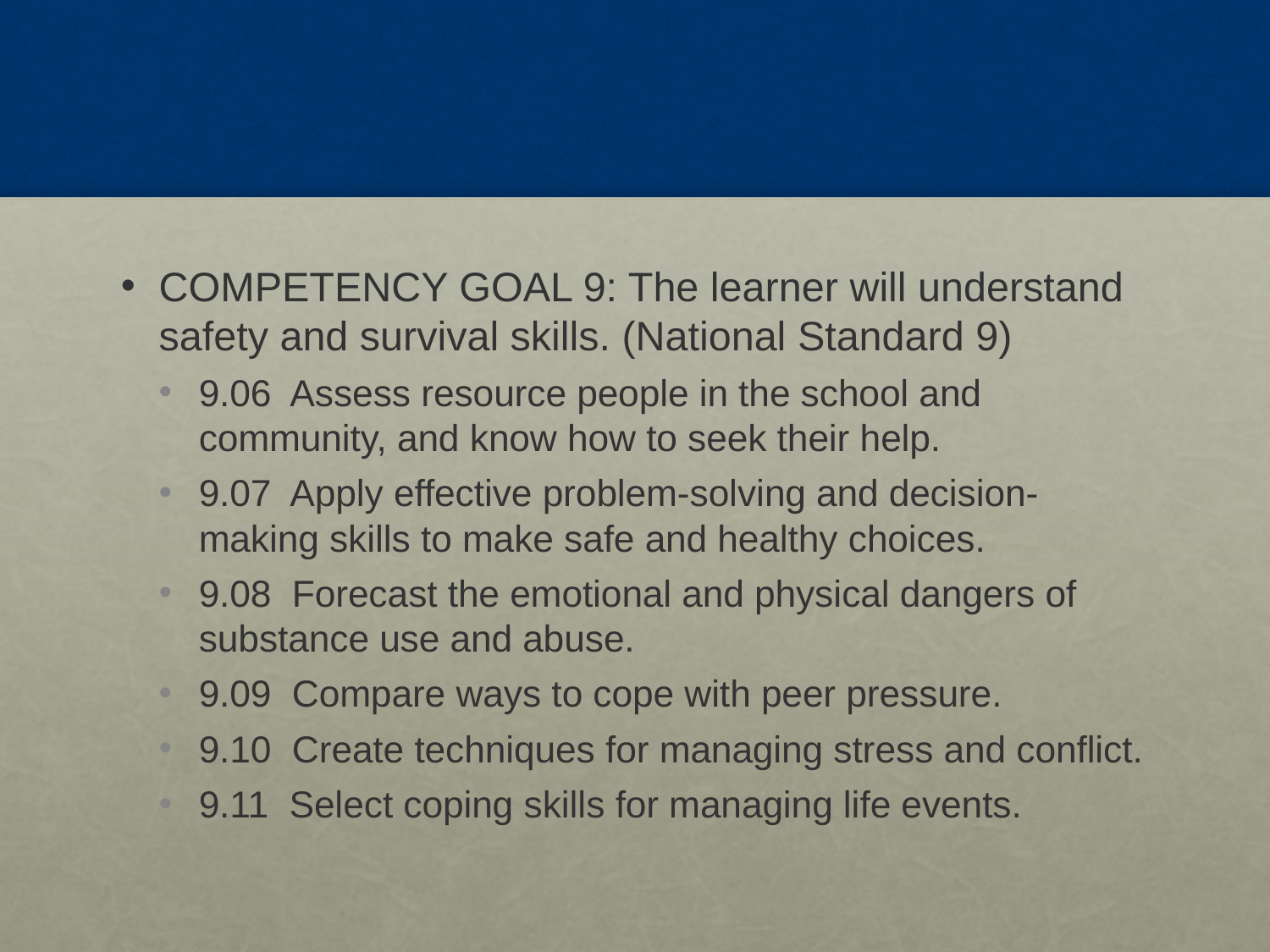

#
COMPETENCY GOAL 9: The learner will understand safety and survival skills. (National Standard 9)
9.06  Assess resource people in the school and community, and know how to seek their help.
9.07  Apply effective problem-solving and decision-making skills to make safe and healthy choices.
9.08  Forecast the emotional and physical dangers of substance use and abuse.
9.09  Compare ways to cope with peer pressure.
9.10  Create techniques for managing stress and conflict.
9.11  Select coping skills for managing life events.